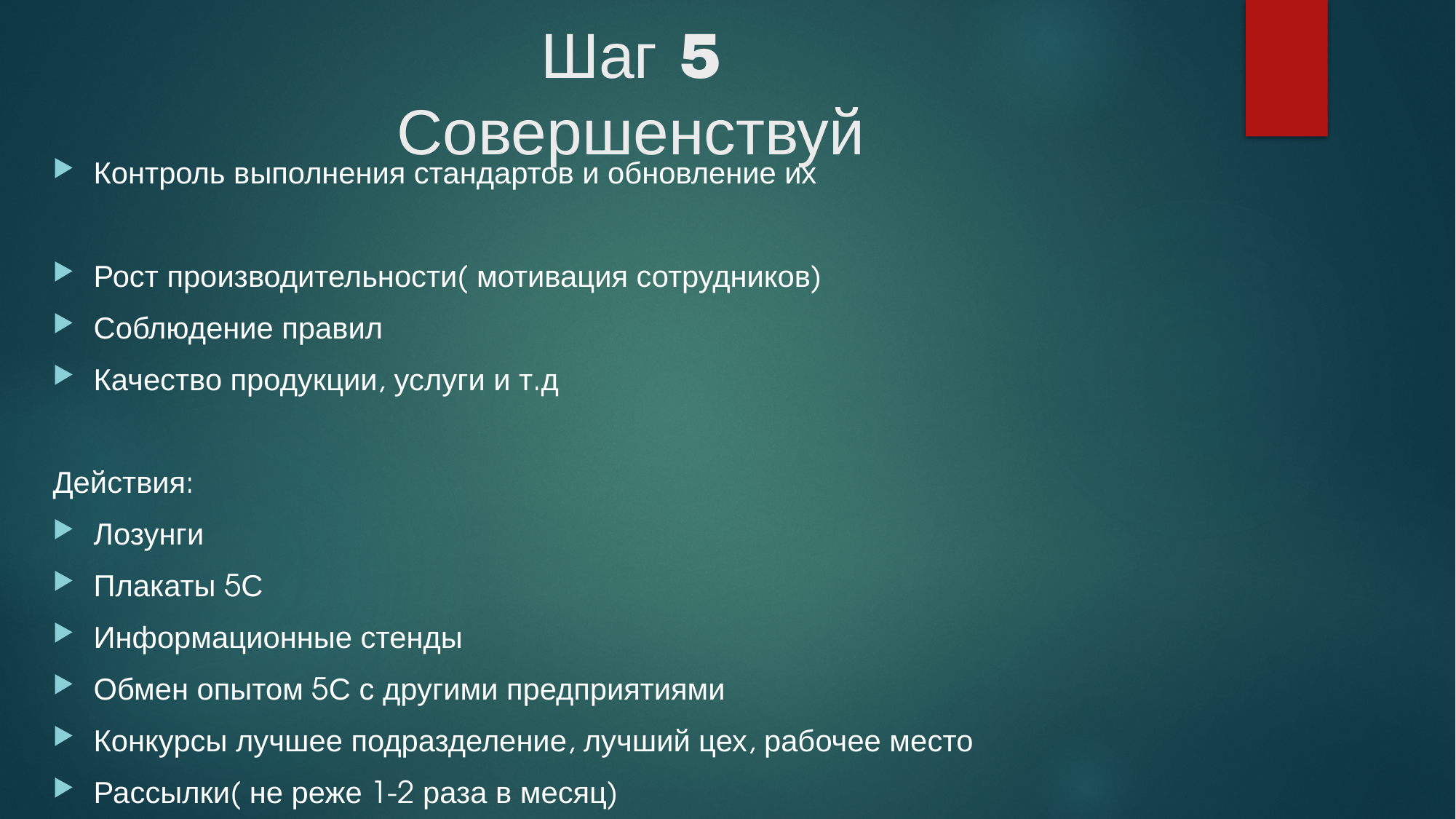

# Шаг 5 Совершенствуй
Контроль выполнения стандартов и обновление их

Рост производительности( мотивация сотрудников)
Соблюдение правил
Качество продукции, услуги и т.д

Действия:
Лозунги
Плакаты 5С
Информационные стенды
Обмен опытом 5С с другими предприятиями
Конкурсы лучшее подразделение, лучший цех, рабочее место
Рассылки( не реже 1-2 раза в месяц)